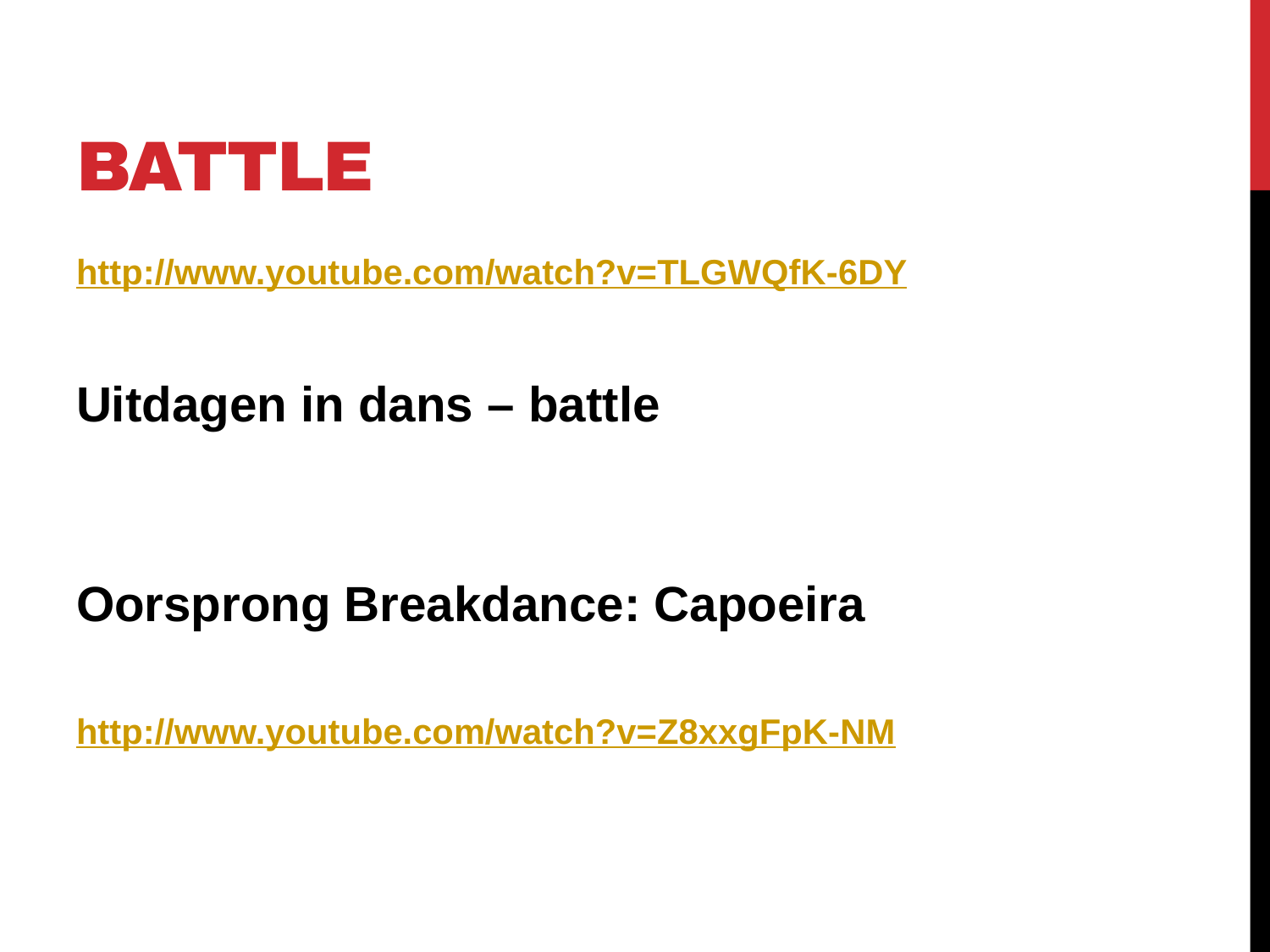

# Battle
http://www.youtube.com/watch?v=TLGWQfK-6DY

Uitdagen in dans – battle

Oorsprong Breakdance: Capoeira

http://www.youtube.com/watch?v=Z8xxgFpK-NM